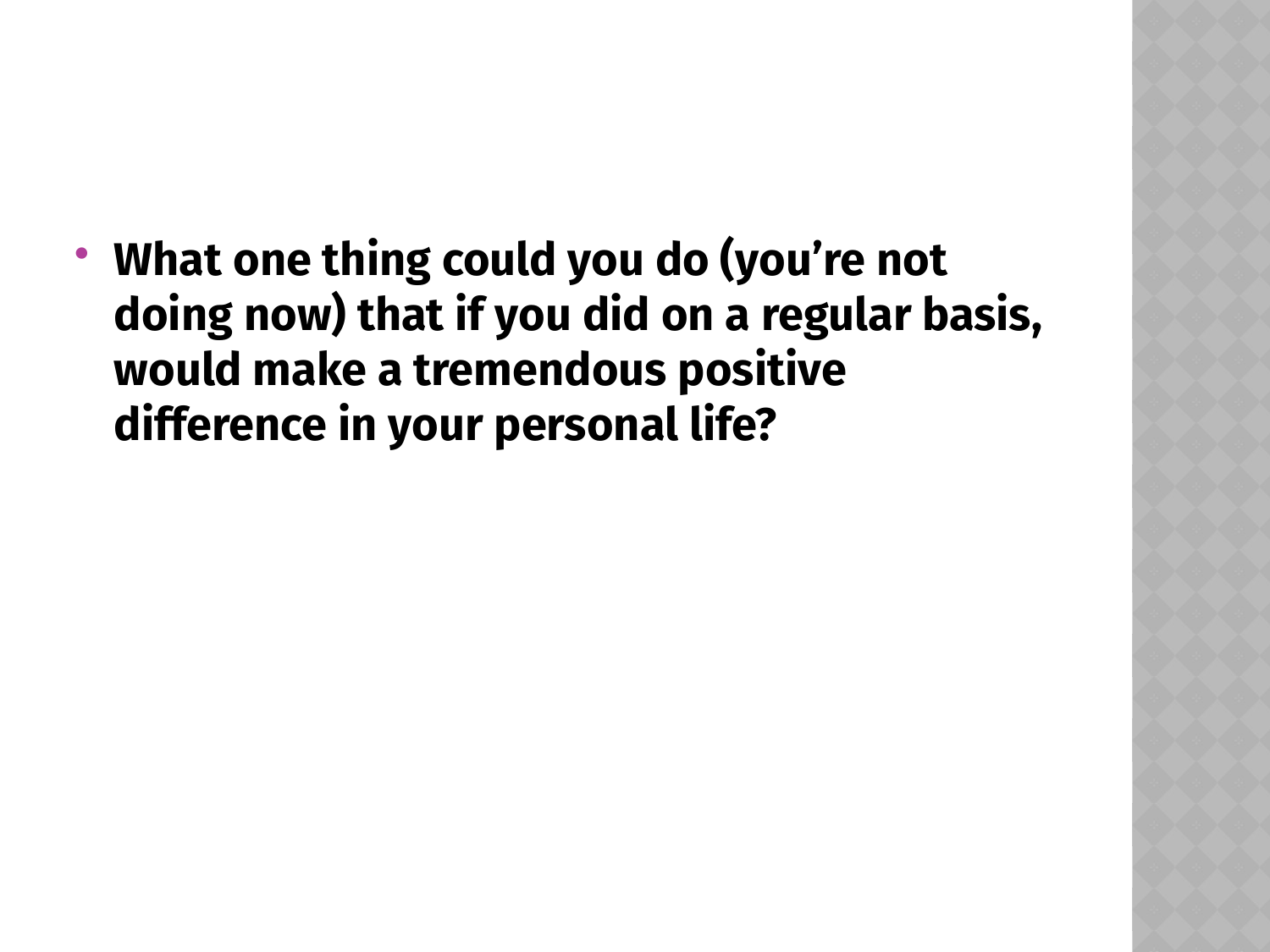

#
What one thing could you do (you’re not doing now) that if you did on a regular basis, would make a tremendous positive difference in your personal life?